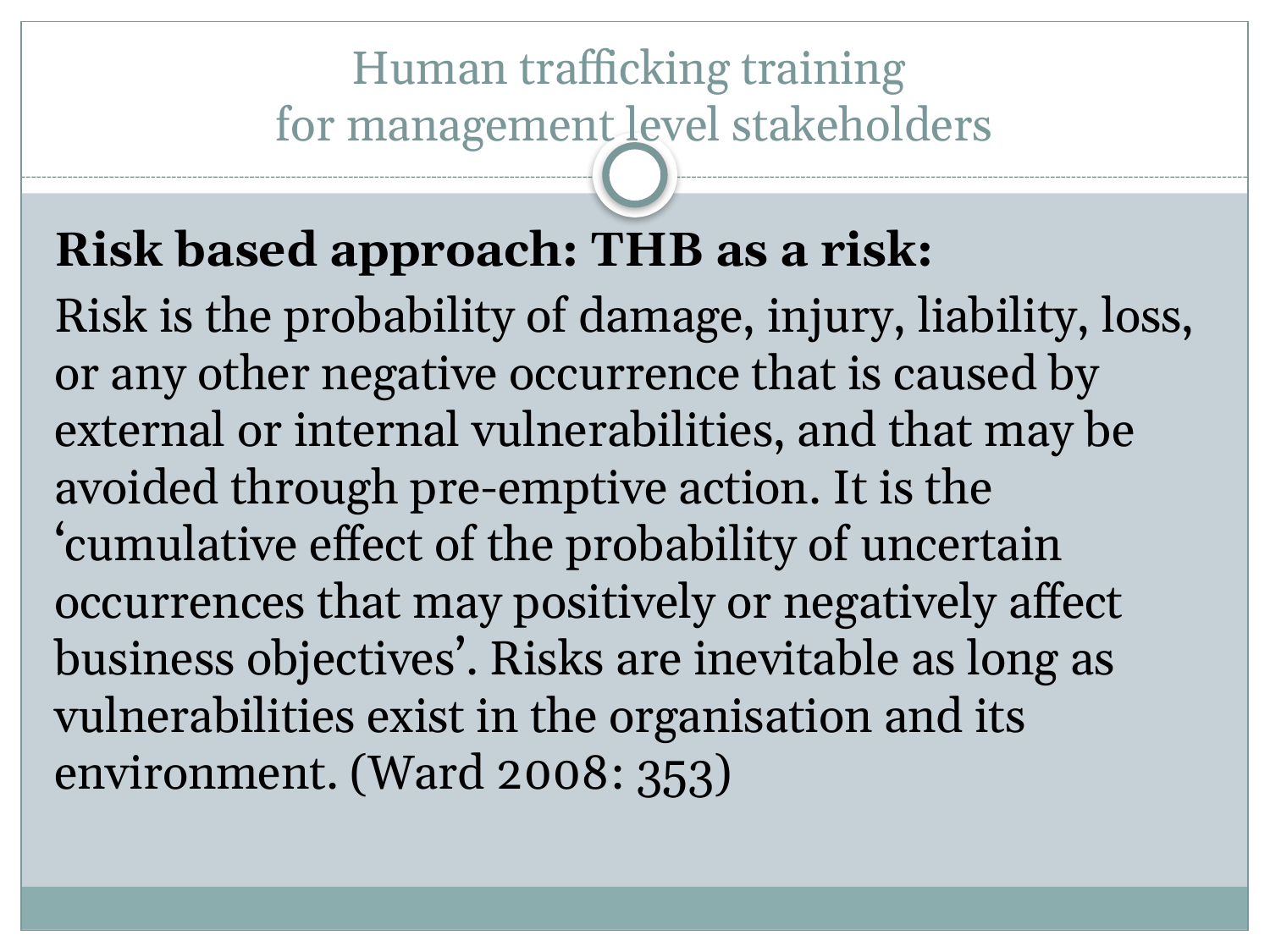

# Human trafficking training for management level stakeholders
Risk based approach: THB as a risk:
Risk is the probability of damage, injury, liability, loss, or any other negative occurrence that is caused by external or internal vulnerabilities, and that may be avoided through pre-emptive action. It is the ‘cumulative effect of the probability of uncertain occurrences that may positively or negatively affect business objectives’. Risks are inevitable as long as vulnerabilities exist in the organisation and its environment. (Ward 2008: 353)